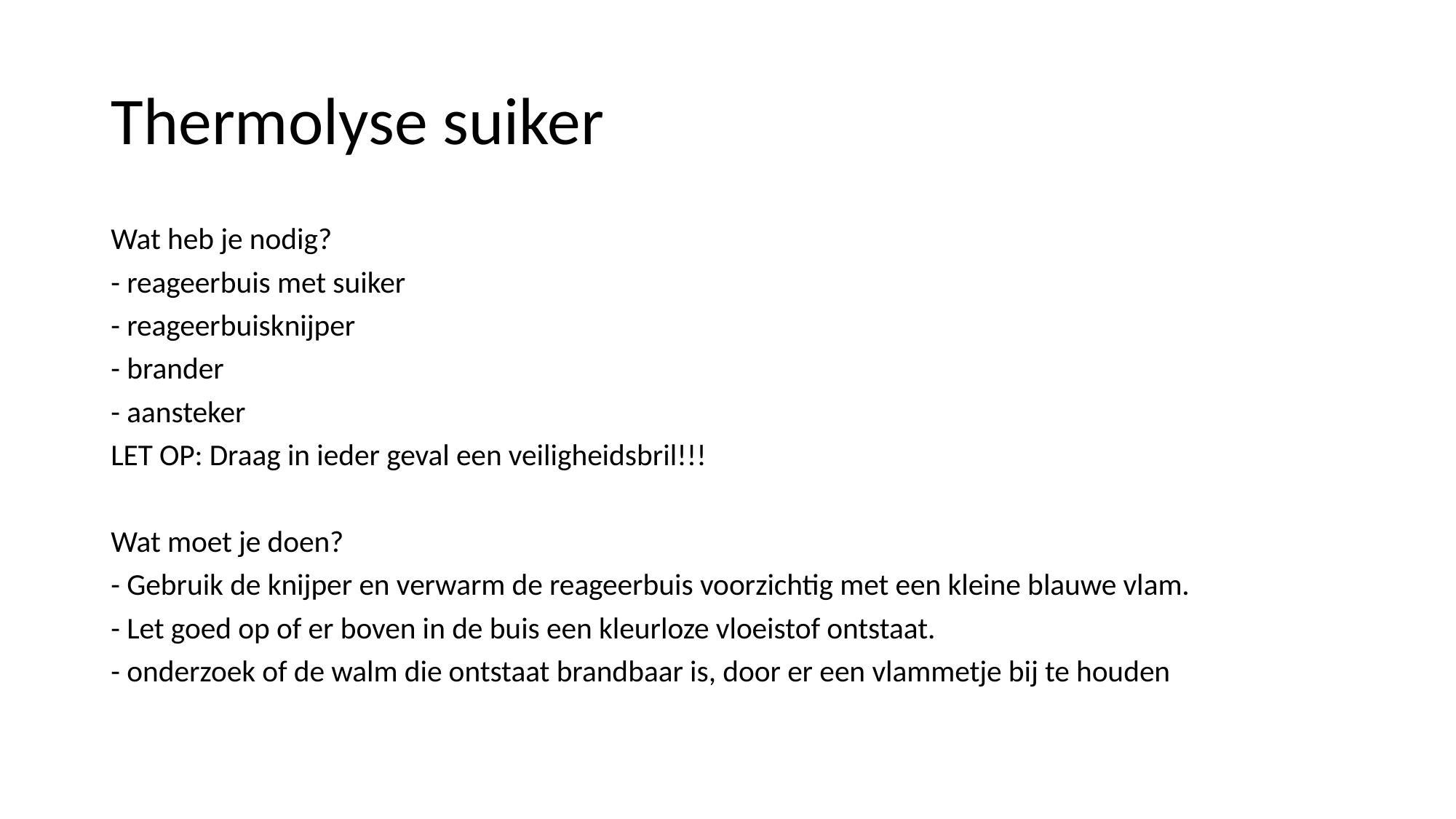

# Thermolyse suiker
Wat heb je nodig?
- reageerbuis met suiker
- reageerbuisknijper
- brander
- aansteker
LET OP: Draag in ieder geval een veiligheidsbril!!!

Wat moet je doen?
- Gebruik de knijper en verwarm de reageerbuis voorzichtig met een kleine blauwe vlam.
- Let goed op of er boven in de buis een kleurloze vloeistof ontstaat.
- onderzoek of de walm die ontstaat brandbaar is, door er een vlammetje bij te houden